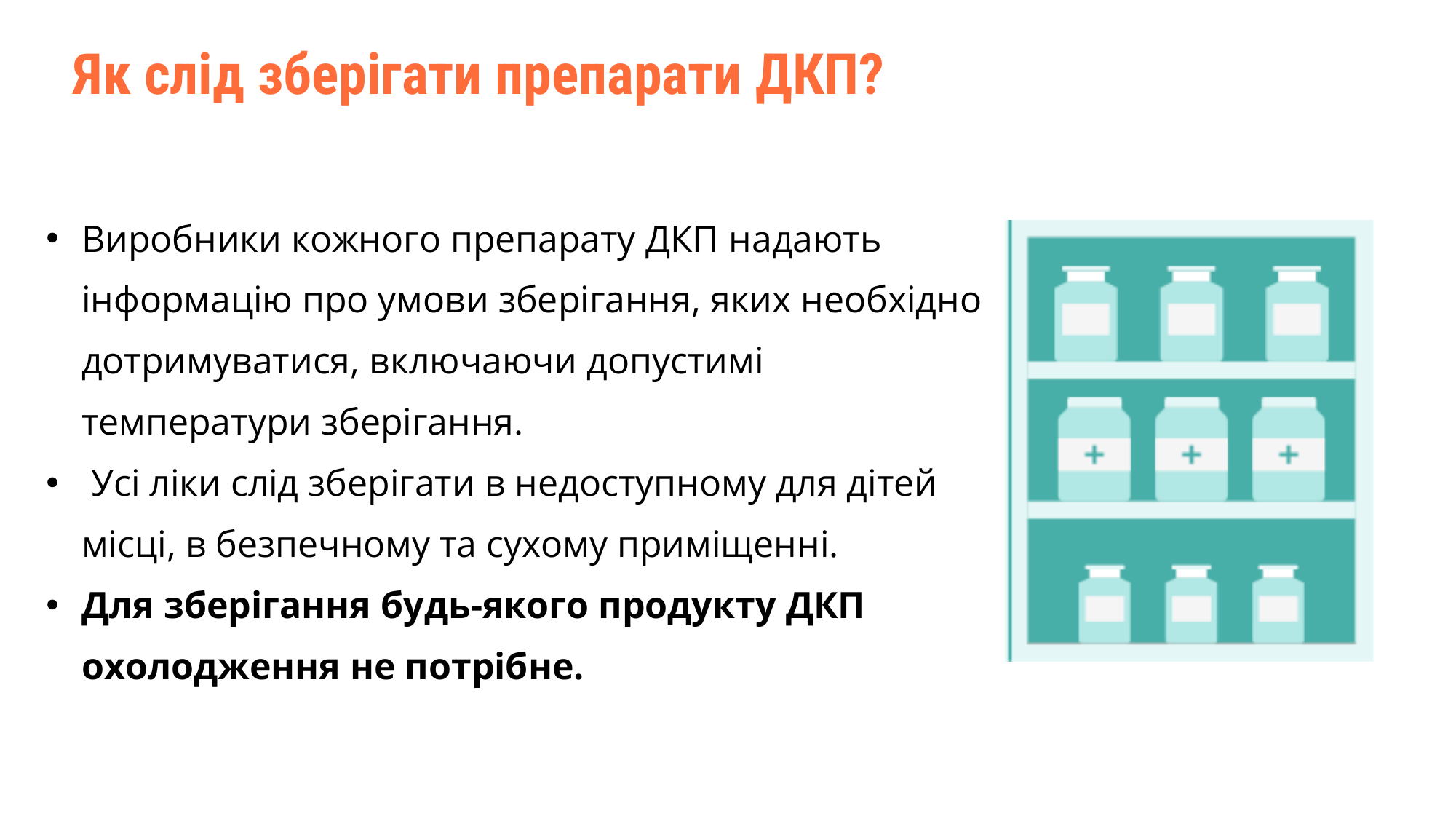

Як слід зберігати препарати ДКП?
Виробники кожного препарату ДКП надають інформацію про умови зберігання, яких необхідно дотримуватися, включаючи допустимі температури зберігання.
 Усі ліки слід зберігати в недоступному для дітей місці, в безпечному та сухому приміщенні.
Для зберігання будь-якого продукту ДКП охолодження не потрібне.